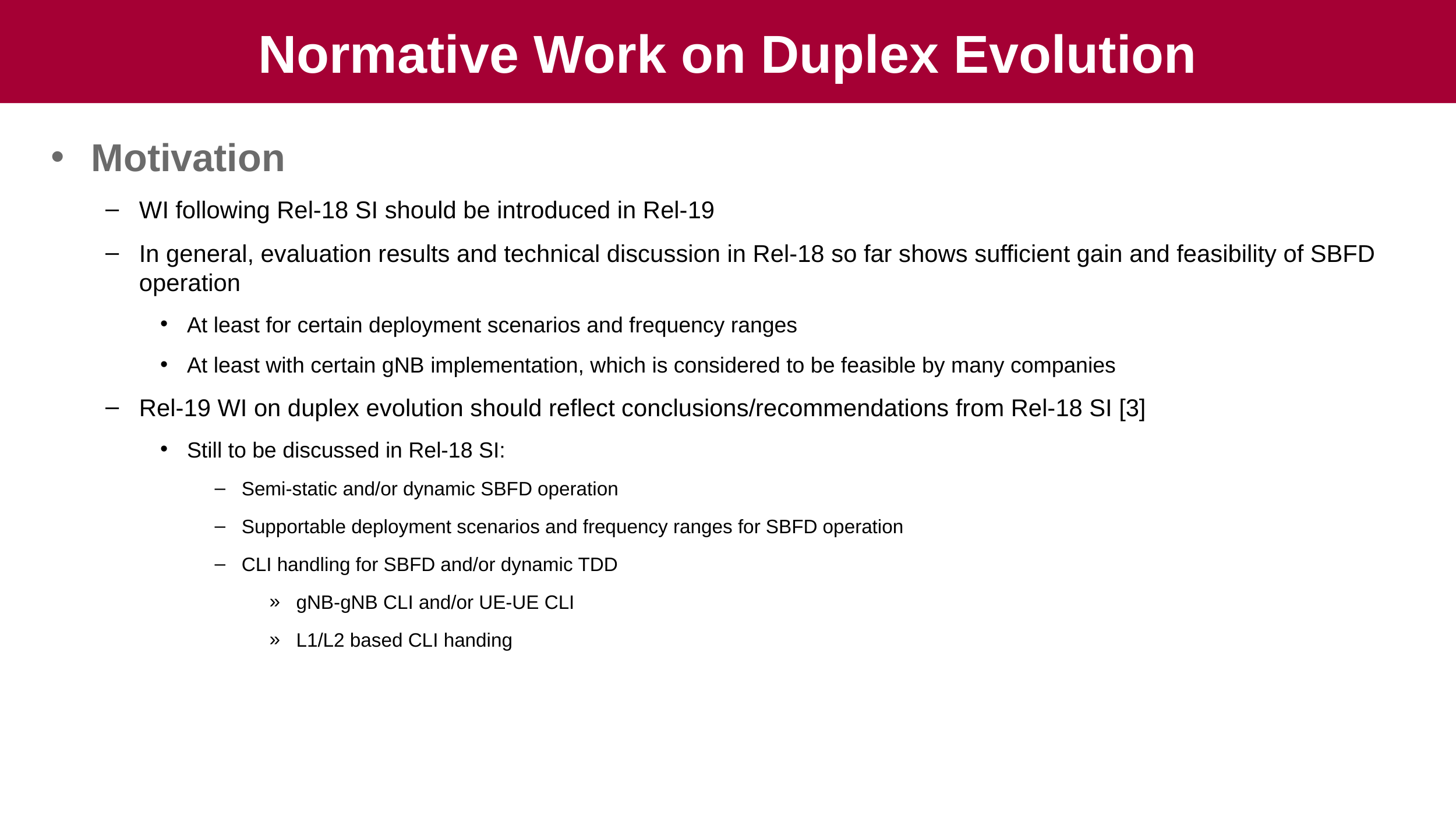

# Normative Work on Duplex Evolution
Motivation
WI following Rel-18 SI should be introduced in Rel-19
In general, evaluation results and technical discussion in Rel-18 so far shows sufficient gain and feasibility of SBFD operation
At least for certain deployment scenarios and frequency ranges
At least with certain gNB implementation, which is considered to be feasible by many companies
Rel-19 WI on duplex evolution should reflect conclusions/recommendations from Rel-18 SI [3]
Still to be discussed in Rel-18 SI:
Semi-static and/or dynamic SBFD operation
Supportable deployment scenarios and frequency ranges for SBFD operation
CLI handling for SBFD and/or dynamic TDD
gNB-gNB CLI and/or UE-UE CLI
L1/L2 based CLI handing